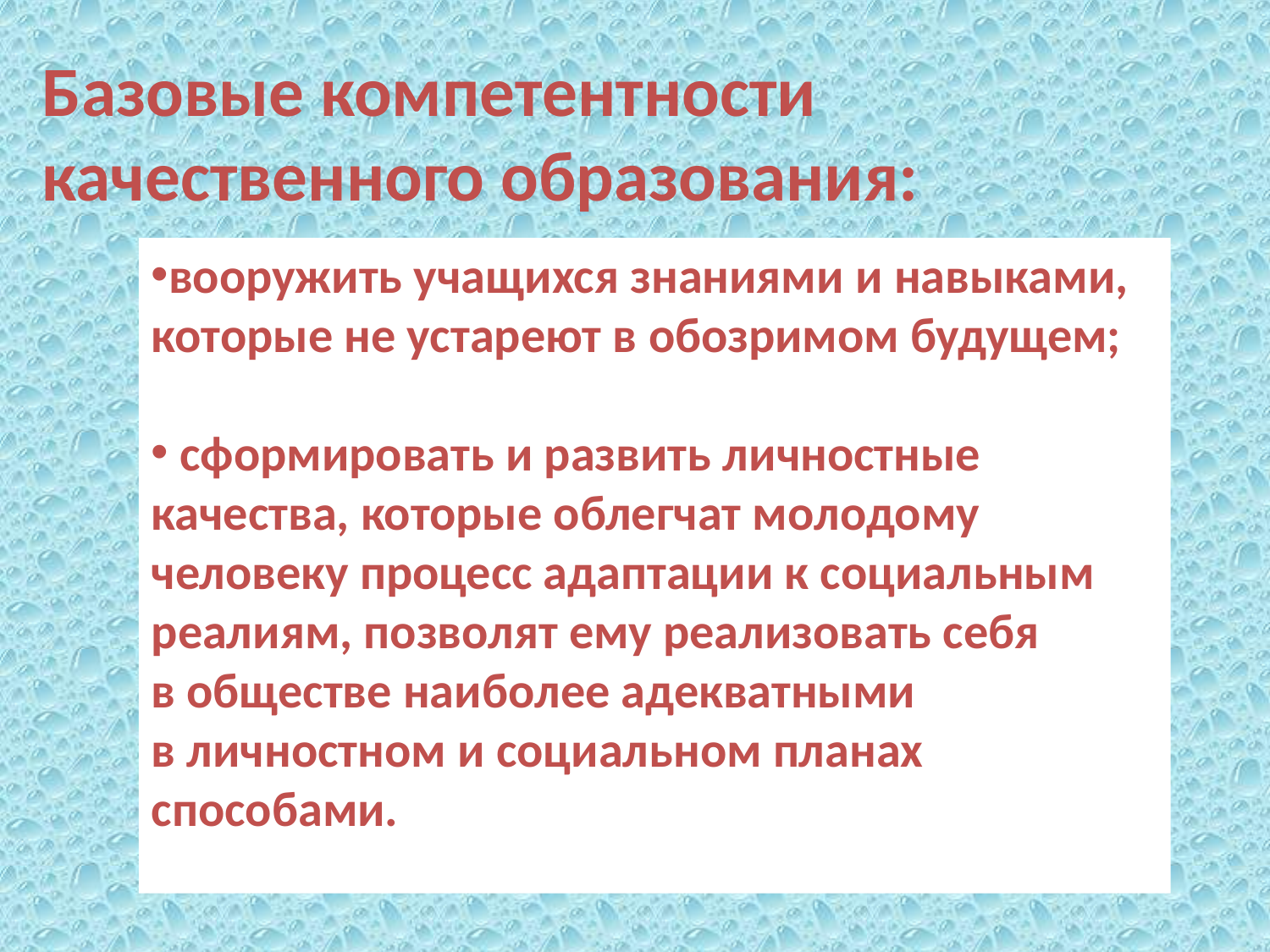

Базовые компетентности качественного образования:
вооружить учащихся знаниями и навыками, которые не устареют в обозримом будущем;

 сформировать и развить личностные качества, которые облегчат молодому человеку процесс адаптации к социальным реалиям, позволят ему реализовать себя в обществе наиболее адекватными в личностном и социальном планах способами.